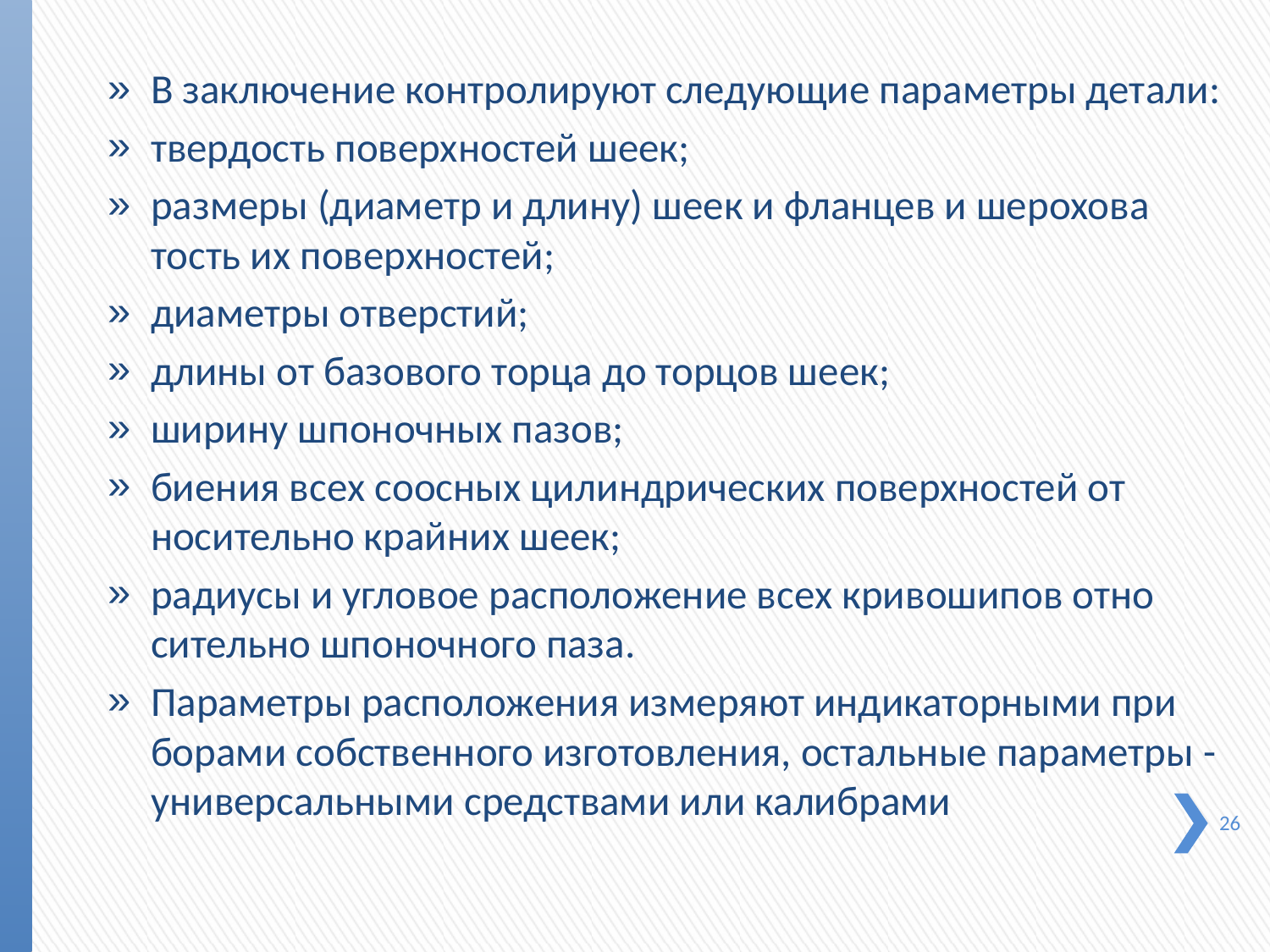

В заключение контролируют следующие параметры детали:
твердость поверхностей шеек;
размеры (диаметр и длину) шеек и фланцев и шерохова­тость их поверхностей;
диаметры отверстий;
длины от базового торца до торцов шеек;
ширину шпоночных пазов;
биения всех соосных цилиндрических поверхностей от­носительно крайних шеек;
радиусы и угловое расположение всех кривошипов отно­сительно шпоночного паза.
Параметры расположения измеряют индикаторными при­борами собственного изготовления, остальные параметры - универсальными средствами или калибрами
26